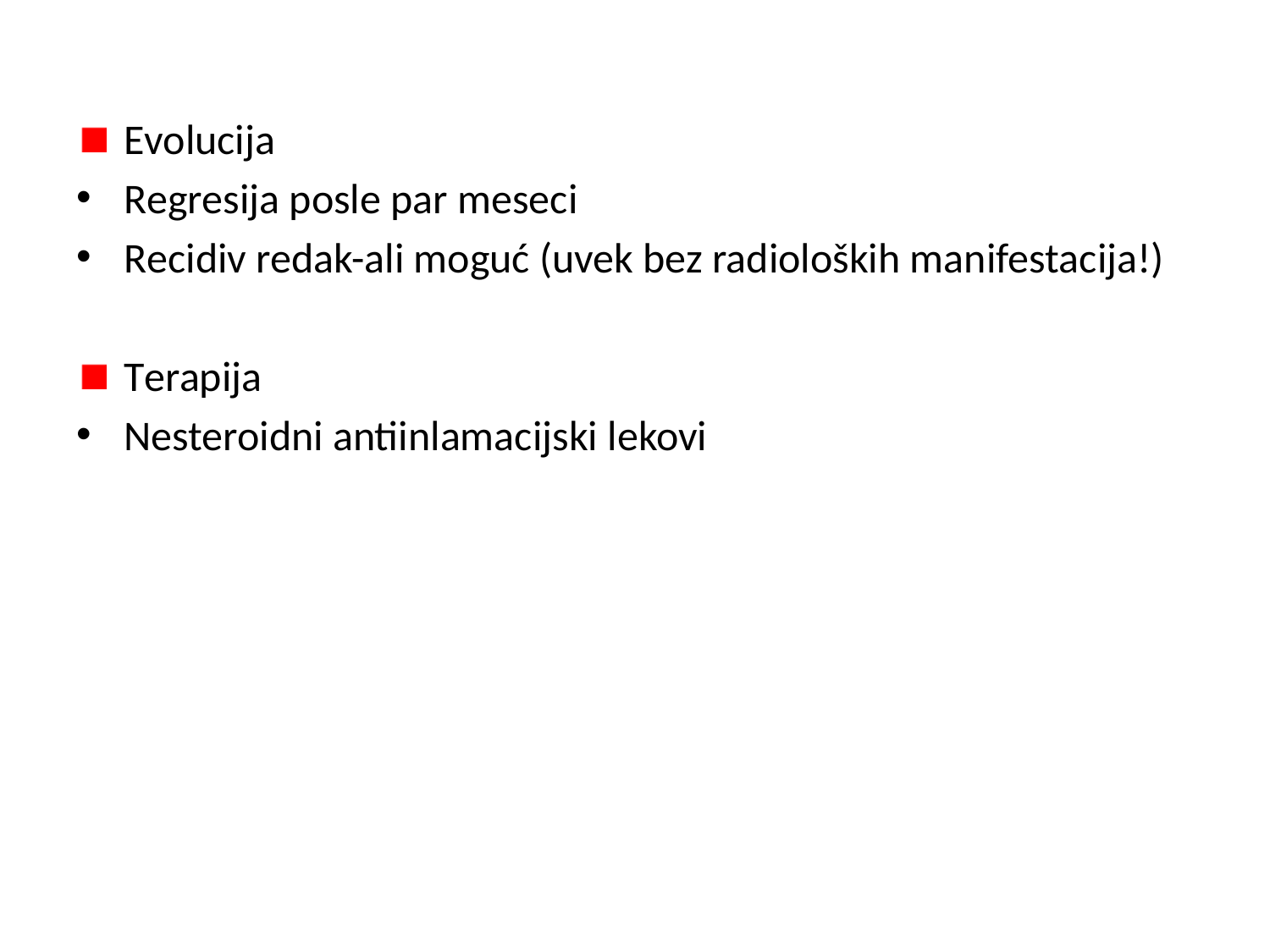

Evolucija
Regresija posle par meseci
Recidiv redak-ali moguć (uvek bez radioloških manifestacija!)

Terapija
Nesteroidni antiinlamacijski lekovi